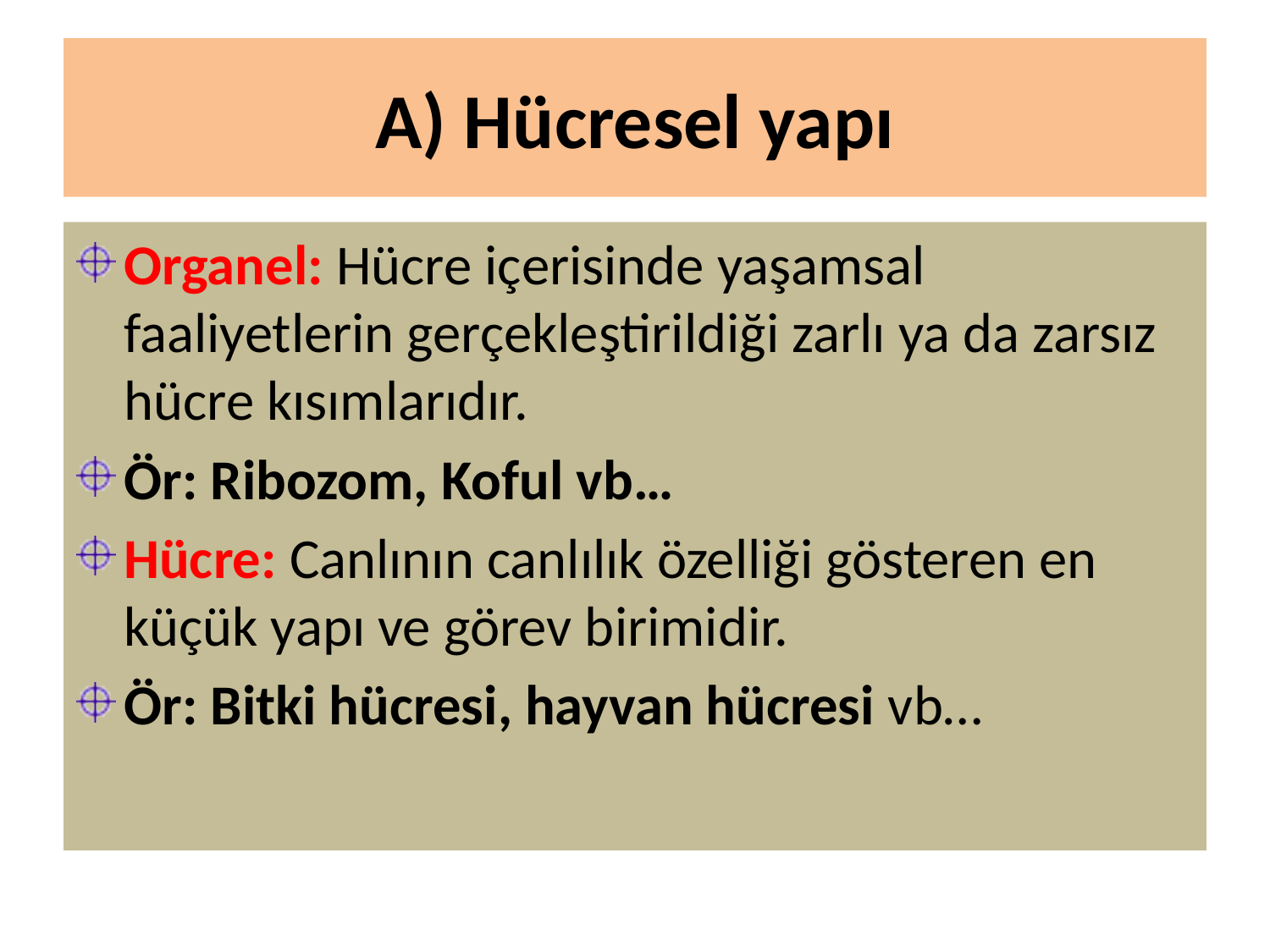

# A) Hücresel yapı
Organel: Hücre içerisinde yaşamsal faaliyetlerin gerçekleştirildiği zarlı ya da zarsız hücre kısımlarıdır.
Ör: Ribozom, Koful vb…
Hücre: Canlının canlılık özelliği gösteren en küçük yapı ve görev birimidir.
Ör: Bitki hücresi, hayvan hücresi vb…